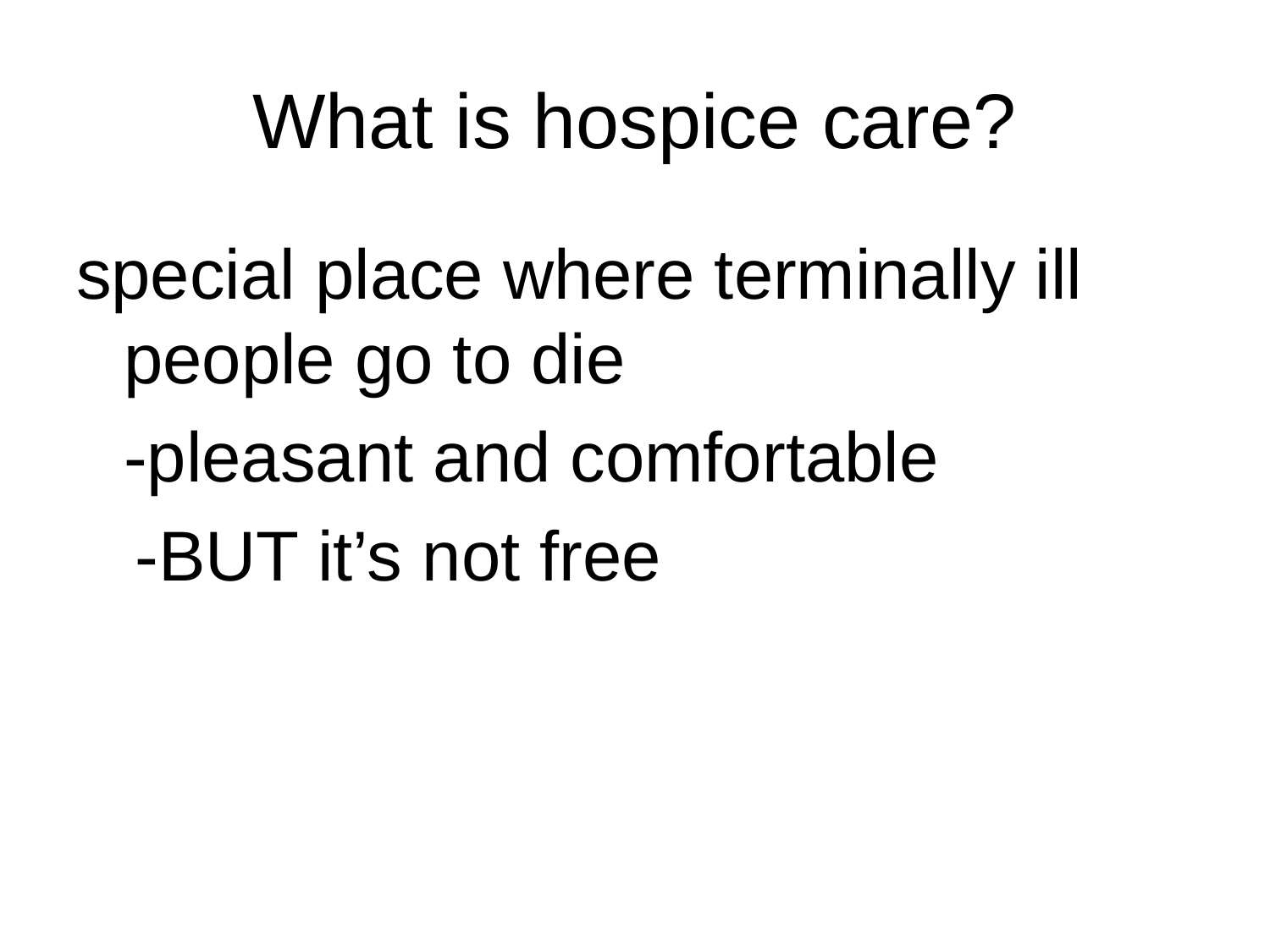

# What is hospice care?
special place where terminally ill people go to die
	-pleasant and comfortable
   -BUT it’s not free